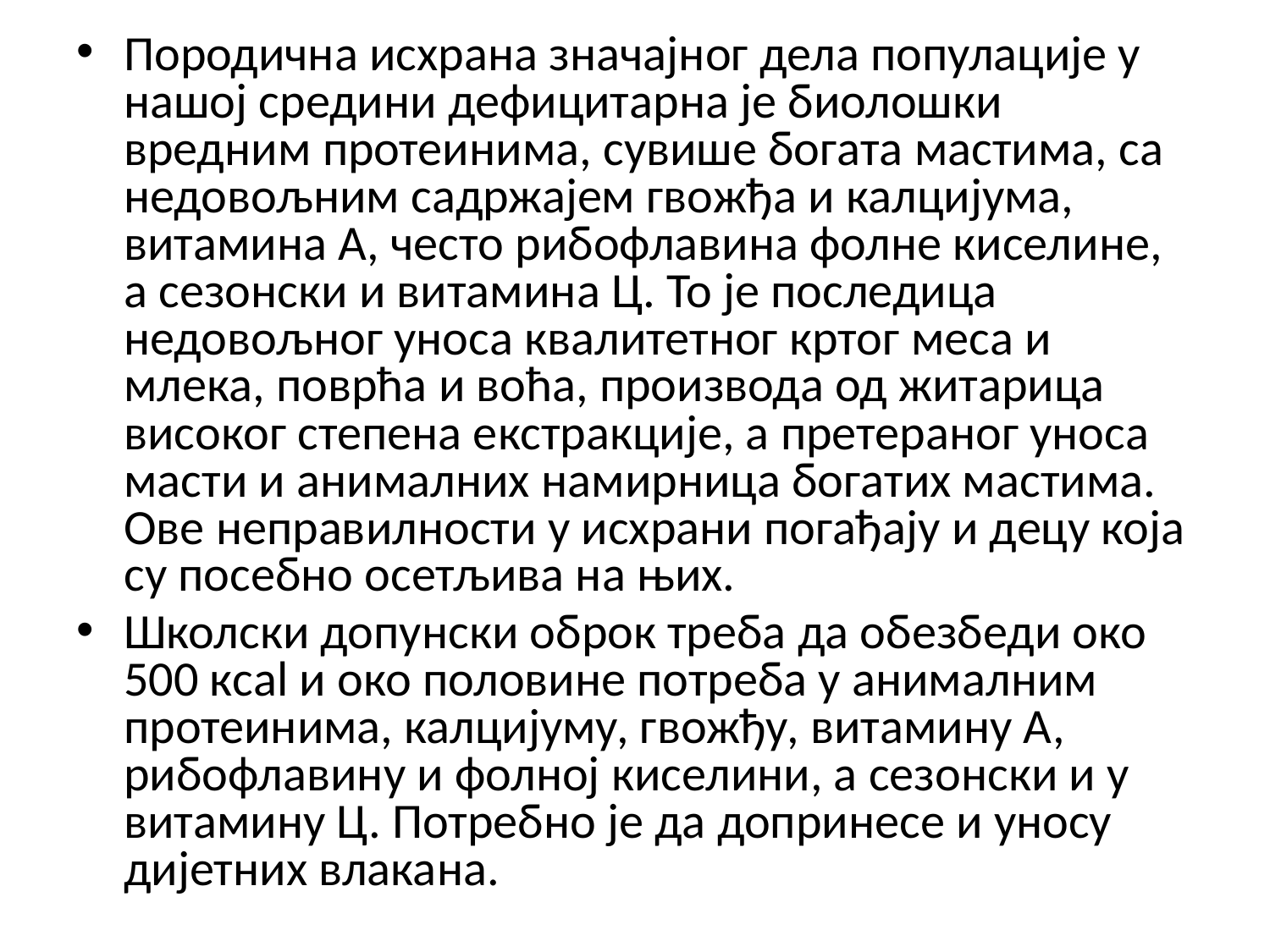

Породична исхрана значајног дела популације у нашој средини дефицитарна је биолошки вредним протеинима, сувише богата мастима, са недовољним садржајем гвожђа и калцијума, витамина А, често рибофлавина фолне киселине, а сезонски и витамина Ц. То је последица недовољног уноса квалитетног кртог меса и млека, поврћа и воћа, производа од житарица високог степена екстракције, а претераног уноса масти и анималних намирница богатих мастима. Ове неправилности у исхрани погађају и децу која су посебно осетљива на њих.
Школски допунски оброк треба да обезбеди око 500 ксаl и око половине потреба у анималним протеинима, калцијуму, гвожђу, витамину А, рибофлавину и фолној киселини, а сезонски и у витамину Ц. Потребно је да допринесе и уносу дијетних влакана.